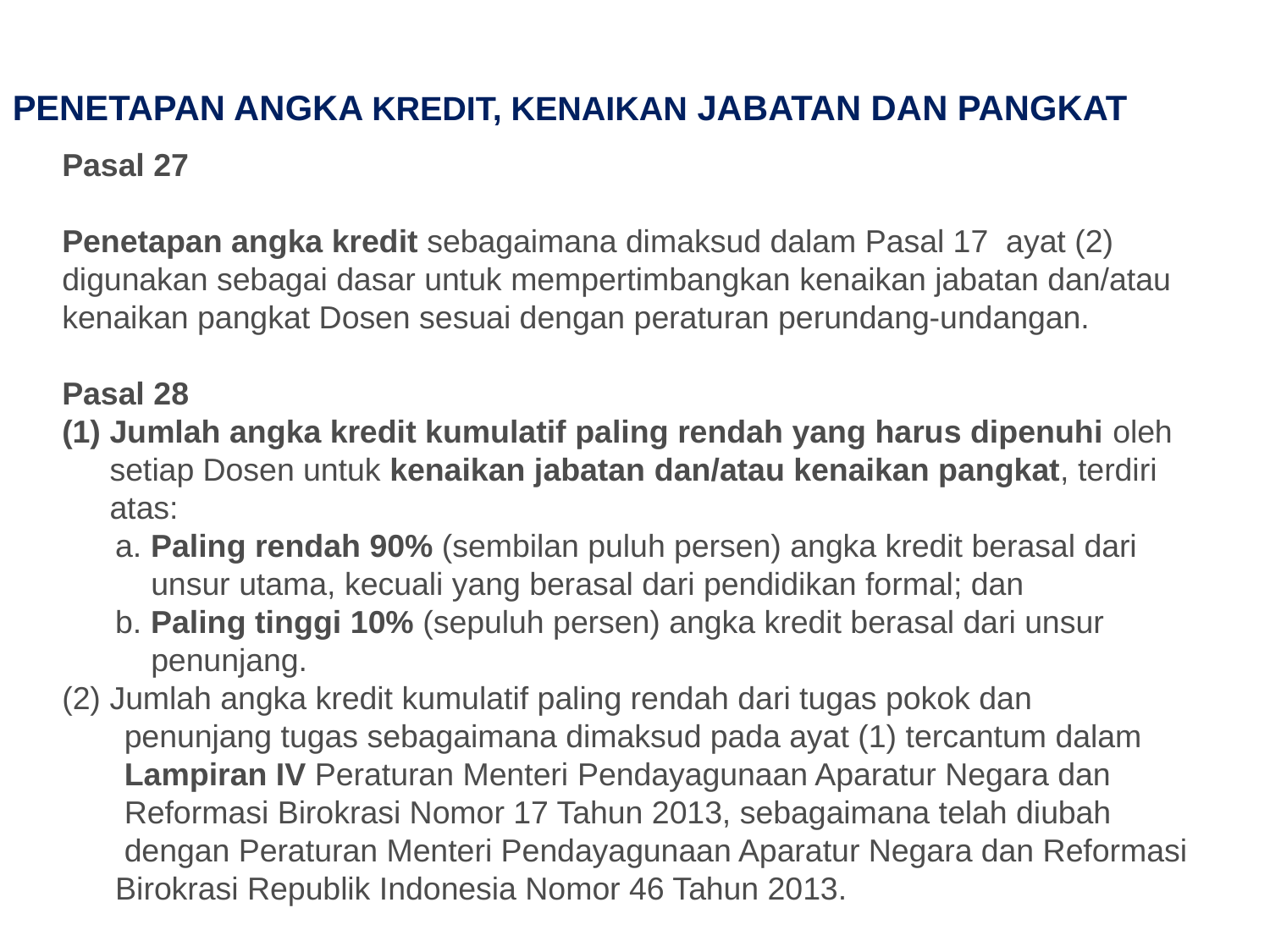

PENETAPAN ANGKA KREDIT, KENAIKAN JABATAN DAN PANGKAT
Pasal 27

Penetapan angka kredit sebagaimana dimaksud dalam Pasal 17  ayat (2) digunakan sebagai dasar untuk mempertimbangkan kenaikan jabatan dan/atau kenaikan pangkat Dosen sesuai dengan peraturan perundang-undangan.

Pasal 28
Jumlah angka kredit kumulatif paling rendah yang harus dipenuhi oleh setiap Dosen untuk kenaikan jabatan dan/atau kenaikan pangkat, terdiri atas:
      a. Paling rendah 90% (sembilan puluh persen) angka kredit berasal dari
          unsur utama, kecuali yang berasal dari pendidikan formal; dan
      b. Paling tinggi 10% (sepuluh persen) angka kredit berasal dari unsur
          penunjang.
(2) Jumlah angka kredit kumulatif paling rendah dari tugas pokok dan
       penunjang tugas sebagaimana dimaksud pada ayat (1) tercantum dalam
       Lampiran IV Peraturan Menteri Pendayagunaan Aparatur Negara dan
       Reformasi Birokrasi Nomor 17 Tahun 2013, sebagaimana telah diubah
       dengan Peraturan Menteri Pendayagunaan Aparatur Negara dan Reformasi
      Birokrasi Republik Indonesia Nomor 46 Tahun 2013.